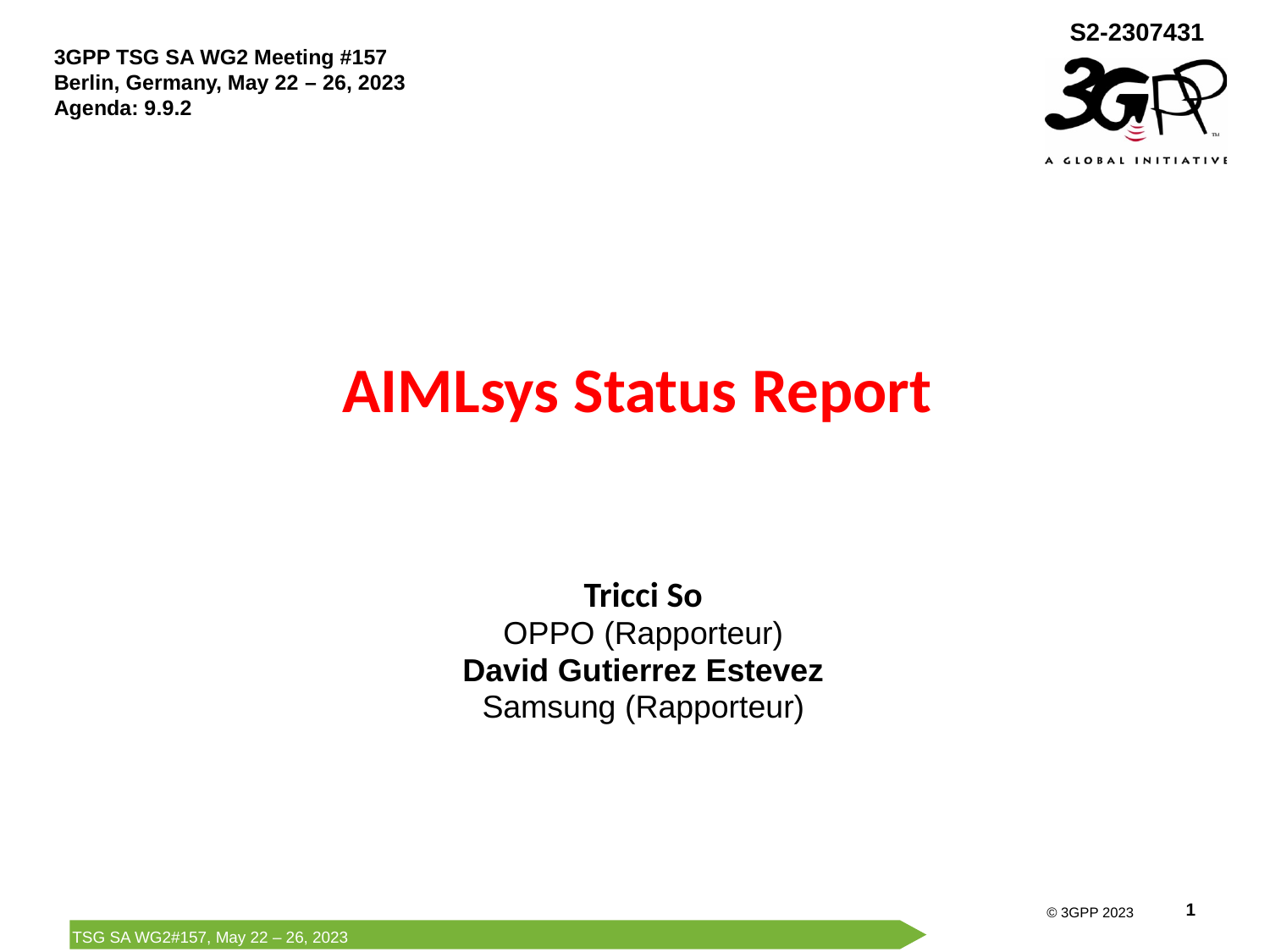

S2-2307431

3GPP TSG SA WG2 Meeting #157
Berlin, Germany, May 22 – 26, 2023
Agenda: 9.9.2
# AIMLsys Status Report
Tricci So
OPPO (Rapporteur)
David Gutierrez Estevez
Samsung (Rapporteur)